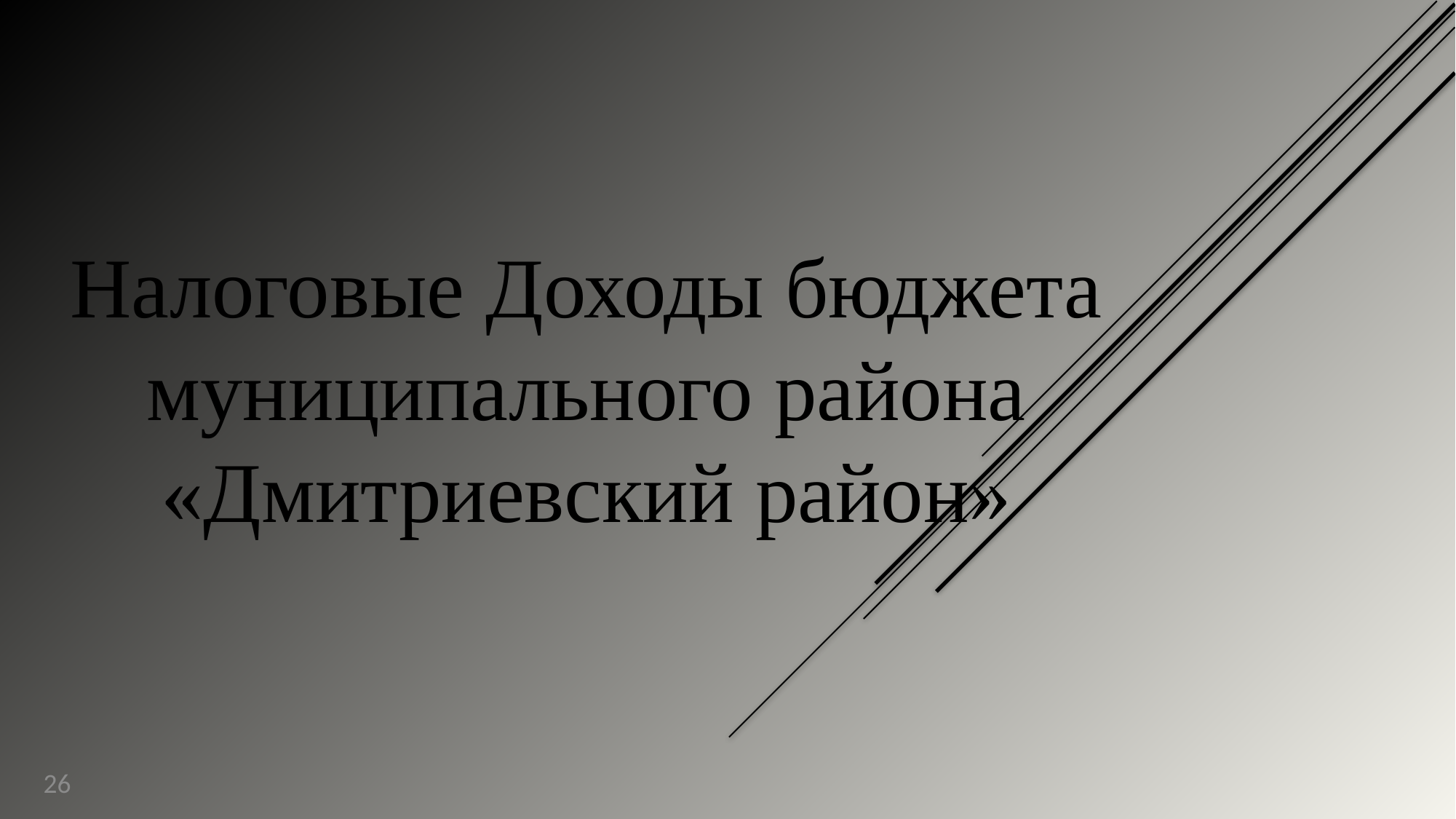

# Налоговые Доходы бюджета муниципального района «Дмитриевский район»
26